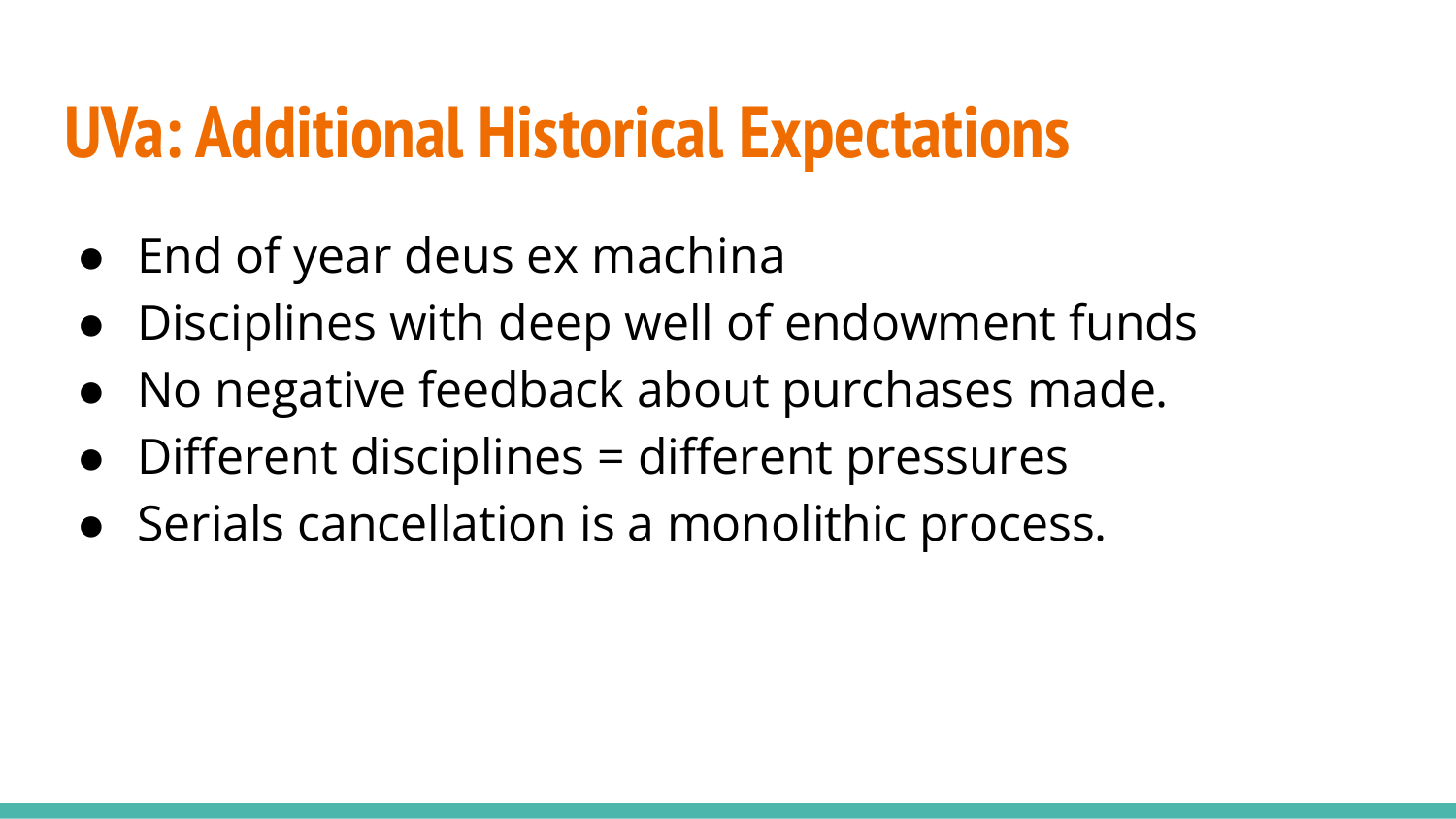

# UVa: Additional Historical Expectations
End of year deus ex machina
Disciplines with deep well of endowment funds
No negative feedback about purchases made.
Different disciplines = different pressures
Serials cancellation is a monolithic process.